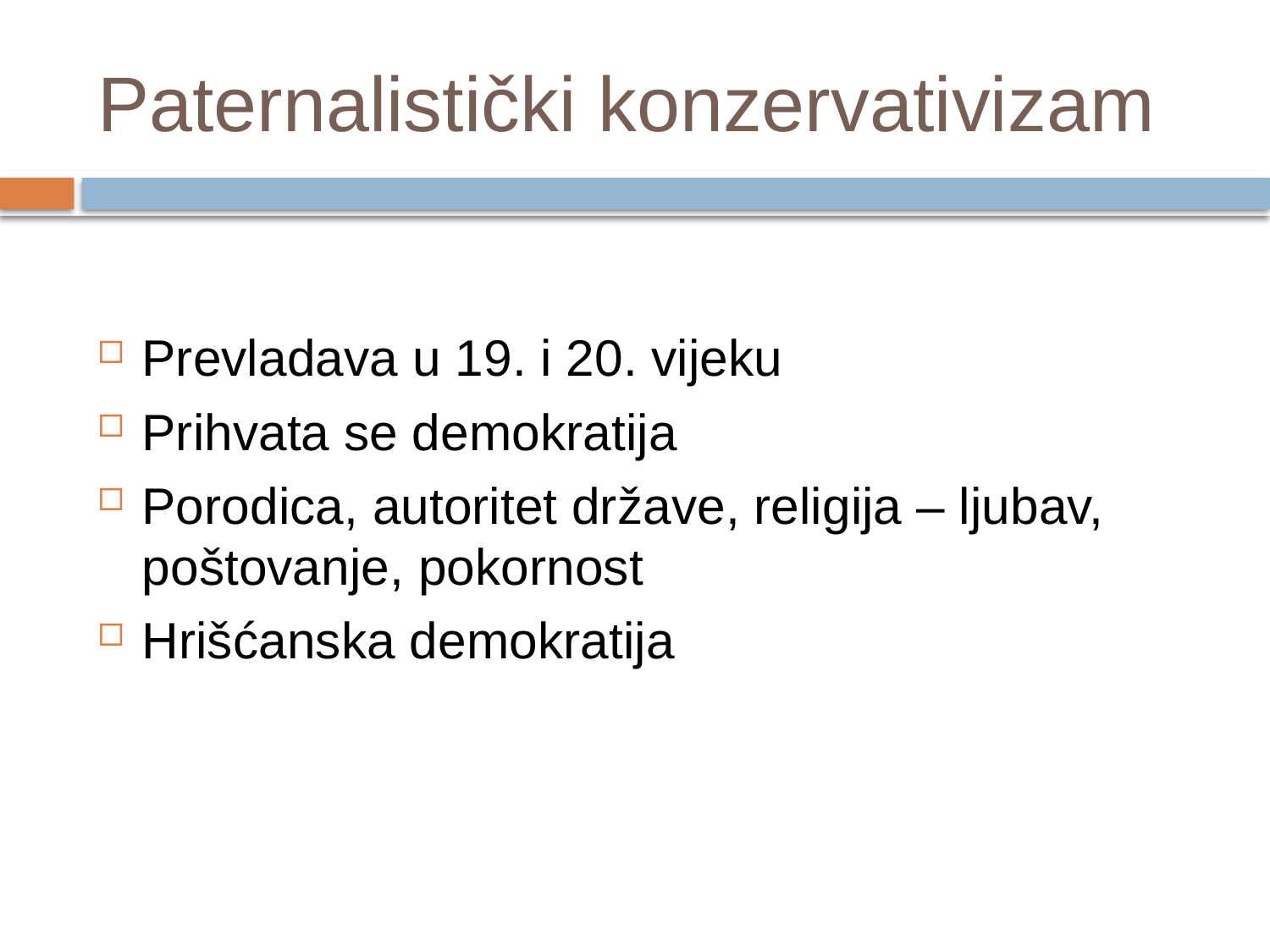

# Paternalistički konzervativizam
Prevladava u 19. i 20. vijeku
Prihvata se demokratija
Porodica, autoritet države, religija – ljubav, poštovanje, pokornost
Hrišćanska demokratija